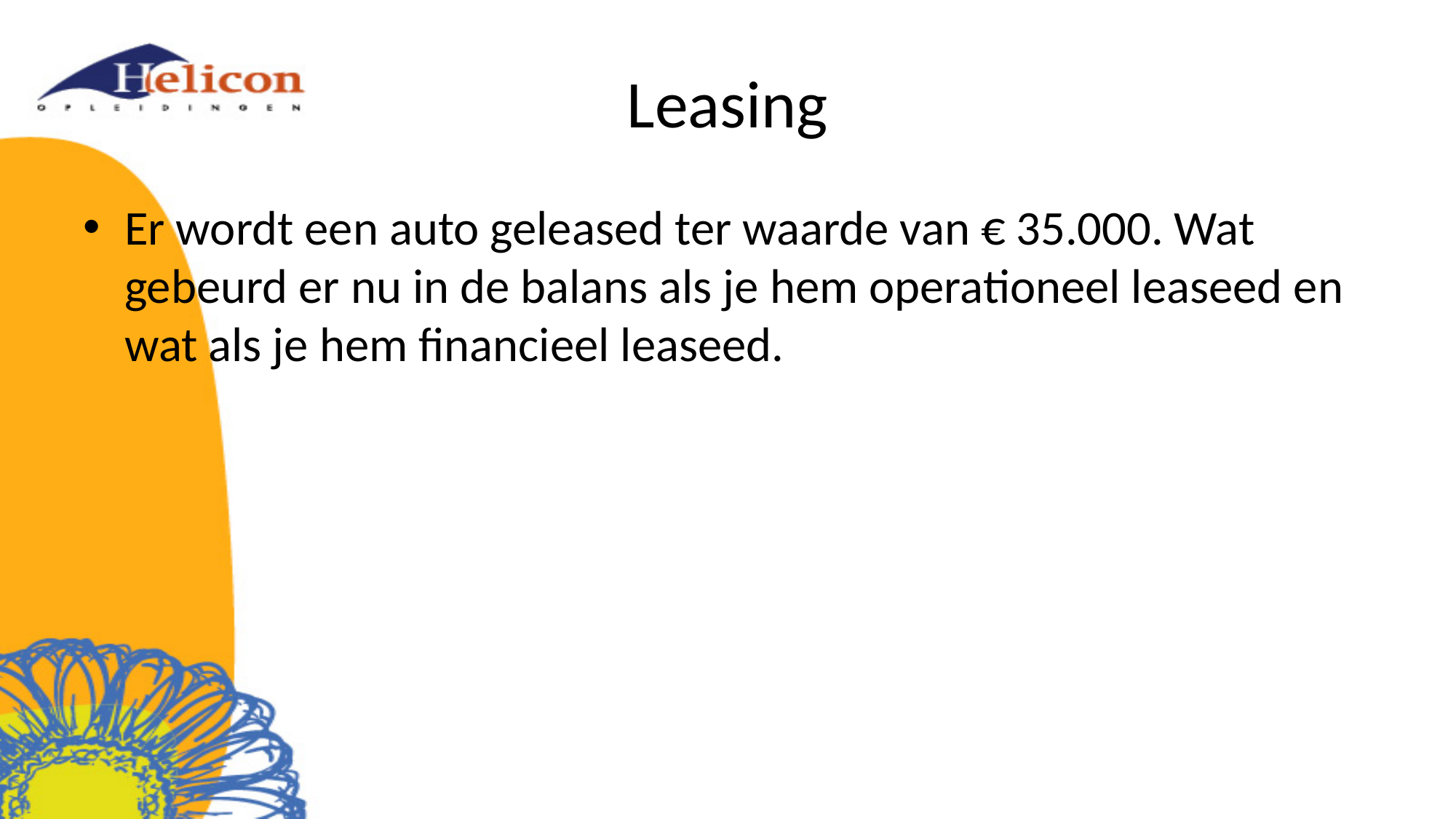

# Leasing
Er wordt een auto geleased ter waarde van € 35.000. Wat gebeurd er nu in de balans als je hem operationeel leaseed en wat als je hem financieel leaseed.